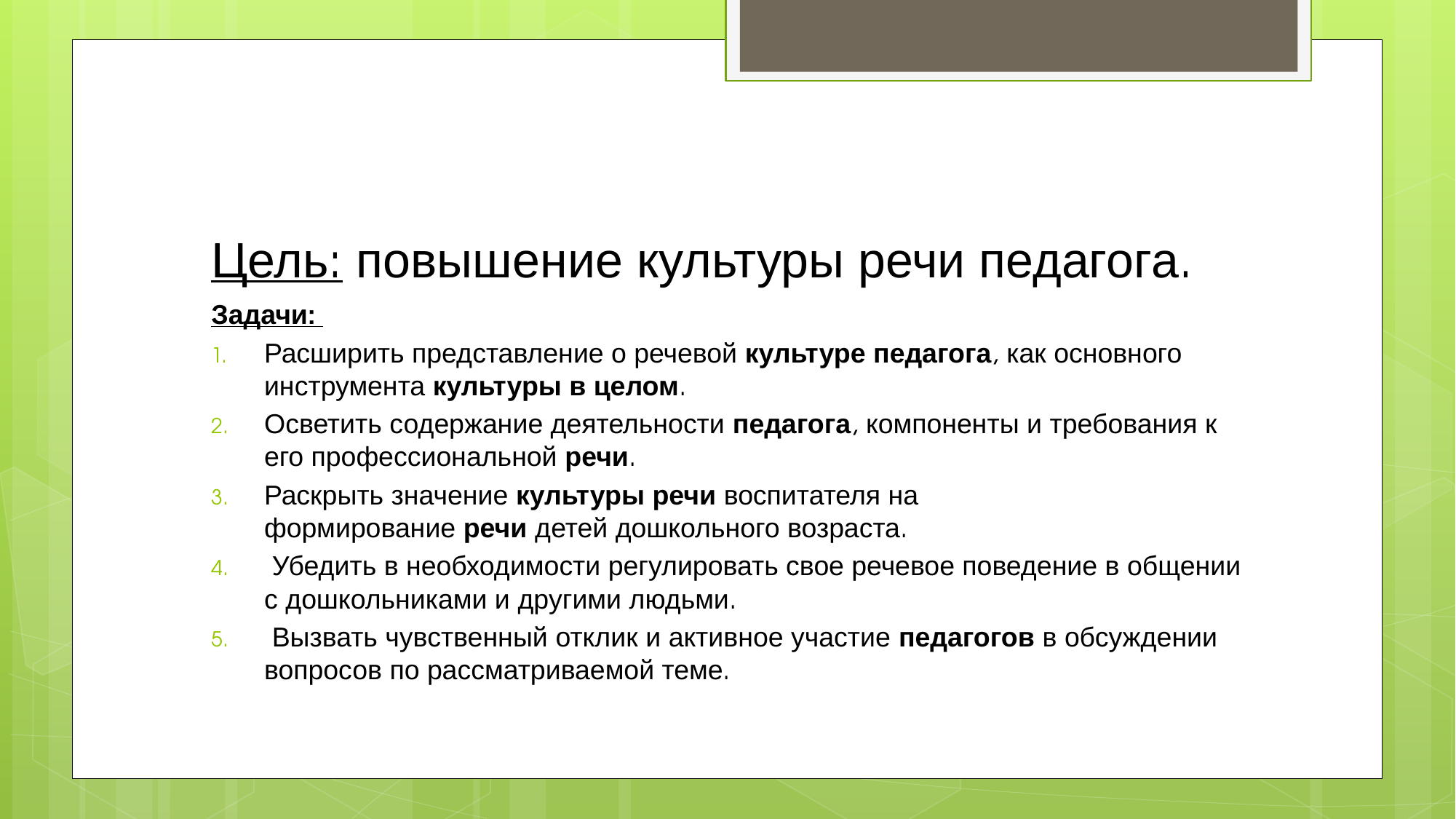

# Цель: повышение культуры речи педагога.
Задачи:
Расширить представление о речевой культуре педагога, как основного инструмента культуры в целом.
Осветить содержание деятельности педагога, компоненты и требования к его профессиональной речи.
Раскрыть значение культуры речи воспитателя на формирование речи детей дошкольного возраста.
 Убедить в необходимости регулировать свое речевое поведение в общении с дошкольниками и другими людьми.
 Вызвать чувственный отклик и активное участие педагогов в обсуждении вопросов по рассматриваемой теме.